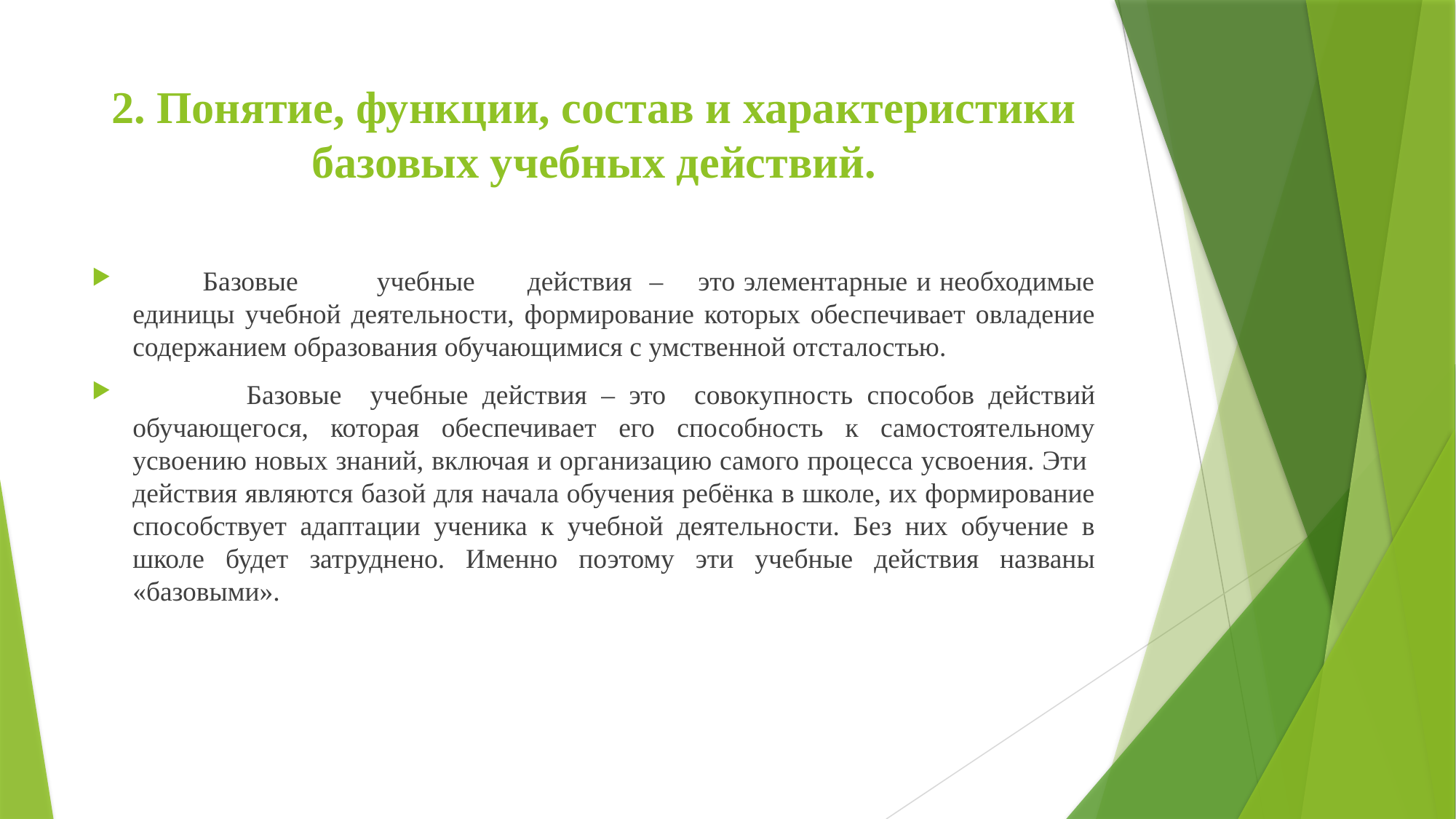

# 2. Понятие, функции, состав и характеристики базовых учебных действий.
        Базовые         учебные      действия  –    это элементарные и необходимые единицы учебной деятельности, формирование которых обеспечивает овладение содержанием образования обучающимися с умственной отсталостью.
        Базовые  учебные действия – это  совокупность способов действий обучающегося, которая обеспечивает его способность к самостоятельному усвоению новых знаний, включая и организацию самого процесса усвоения. Эти  действия являются базой для начала обучения ребёнка в школе, их формирование способствует адаптации ученика к учебной деятельности. Без них обучение в школе будет затруднено. Именно поэтому эти учебные действия названы «базовыми».